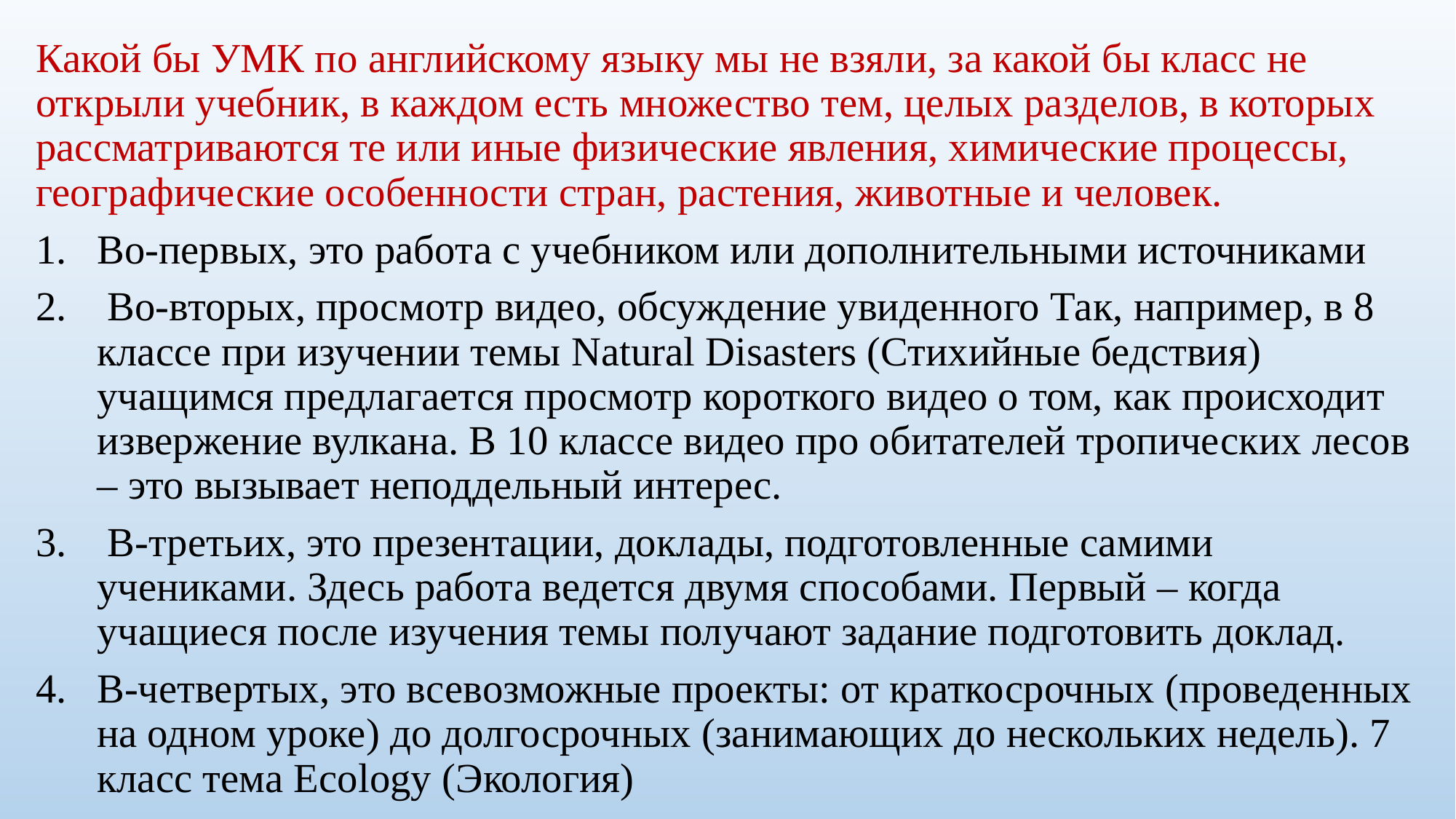

Какой бы УМК по английскому языку мы не взяли, за какой бы класс не открыли учебник, в каждом есть множество тем, целых разделов, в которых рассматриваются те или иные физические явления, химические процессы, географические особенности стран, растения, животные и человек.
Во-первых, это работа с учебником или дополнительными источниками
 Во-вторых, просмотр видео, обсуждение увиденного Так, например, в 8 классе при изучении темы Natural Disasters (Стихийные бедствия) учащимся предлагается просмотр короткого видео о том, как происходит извержение вулкана. В 10 классе видео про обитателей тропических лесов – это вызывает неподдельный интерес.
 В-третьих, это презентации, доклады, подготовленные самими учениками. Здесь работа ведется двумя способами. Первый – когда учащиеся после изучения темы получают задание подготовить доклад.
В-четвертых, это всевозможные проекты: от краткосрочных (проведенных на одном уроке) до долгосрочных (занимающих до нескольких недель). 7 класс тема Ecology (Экология)